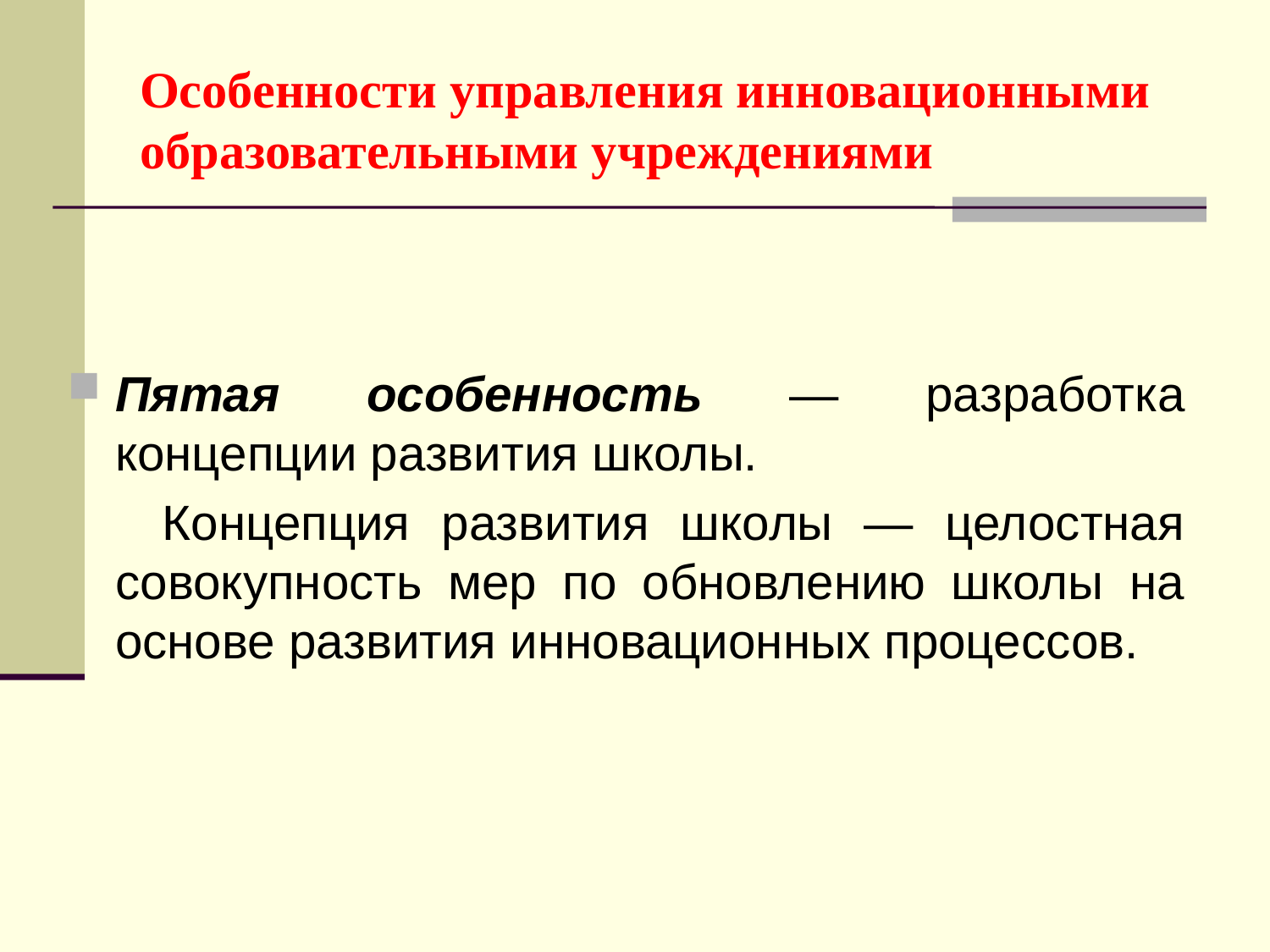

Особенности управления инновационными образовательными учреждениями
Пятая особенность — разработка концепции развития школы.
   Концепция развития школы — целостная совокупность мер по обновлению школы на основе развития инновационных процессов.